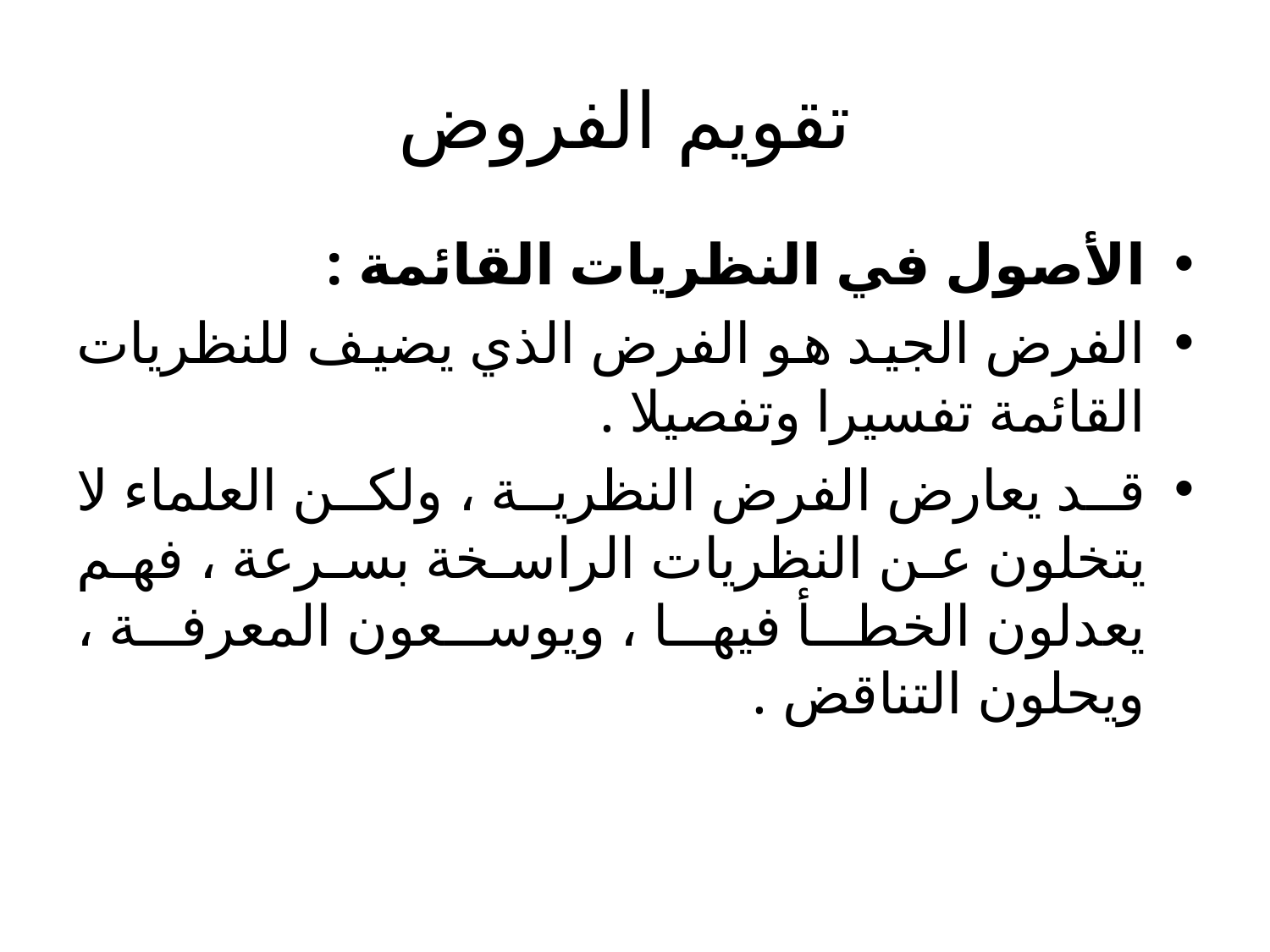

# تقويم الفروض
الأصول في النظريات القائمة :
الفرض الجيد هو الفرض الذي يضيف للنظريات القائمة تفسيرا وتفصيلا .
قد يعارض الفرض النظرية ، ولكن العلماء لا يتخلون عن النظريات الراسخة بسرعة ، فهم يعدلون الخطأ فيها ، ويوسعون المعرفة ، ويحلون التناقض .